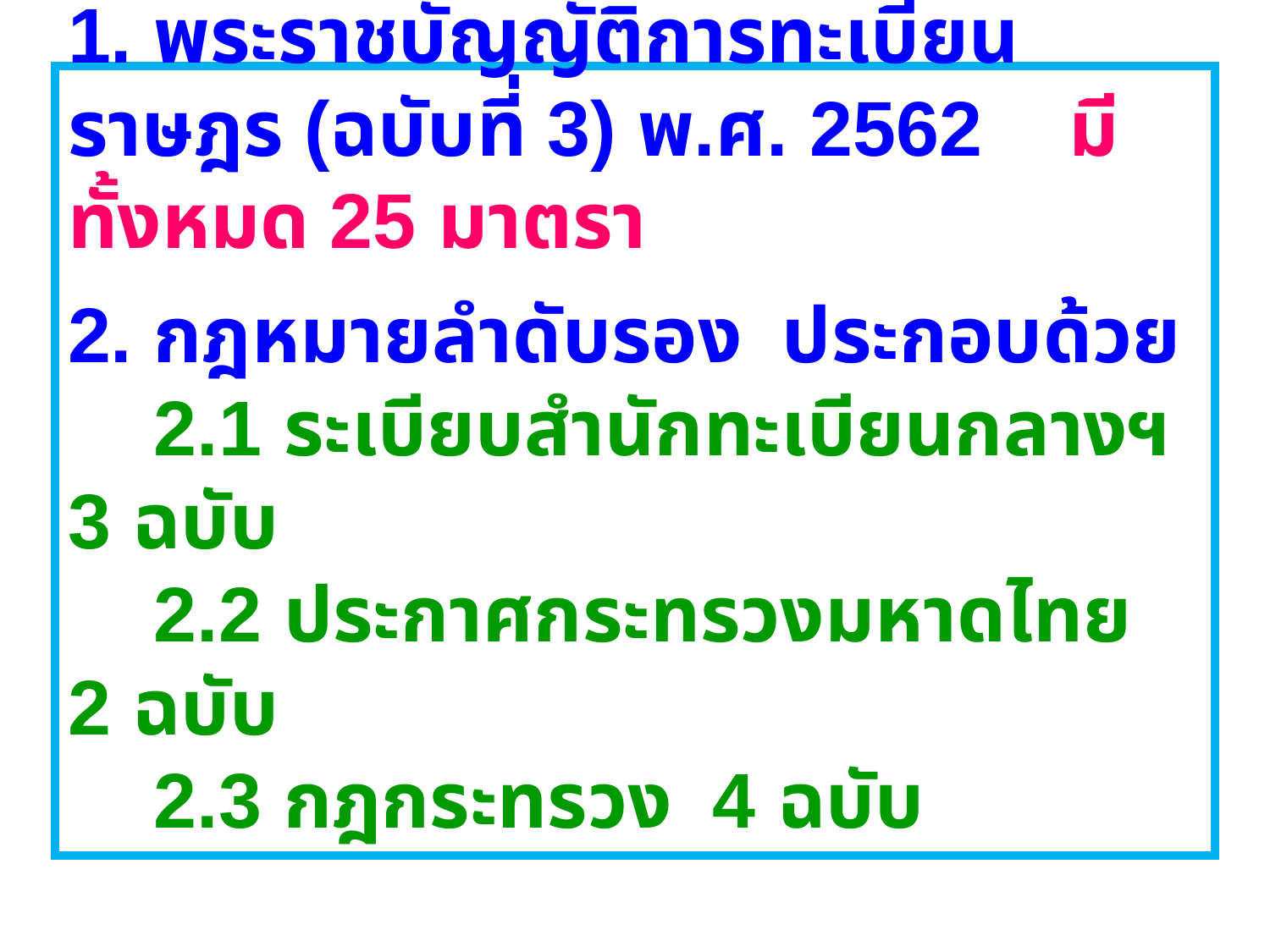

1. พระราชบัญญัติการทะเบียนราษฎร (ฉบับที่ 3) พ.ศ. 2562    มีทั้งหมด 25 มาตรา

2. กฎหมายลำดับรอง  ประกอบด้วย
    2.1 ระเบียบสำนักทะเบียนกลางฯ  3 ฉบับ
    2.2 ประกาศกระทรวงมหาดไทย  2 ฉบับ
    2.3 กฎกระทรวง  4 ฉบับ